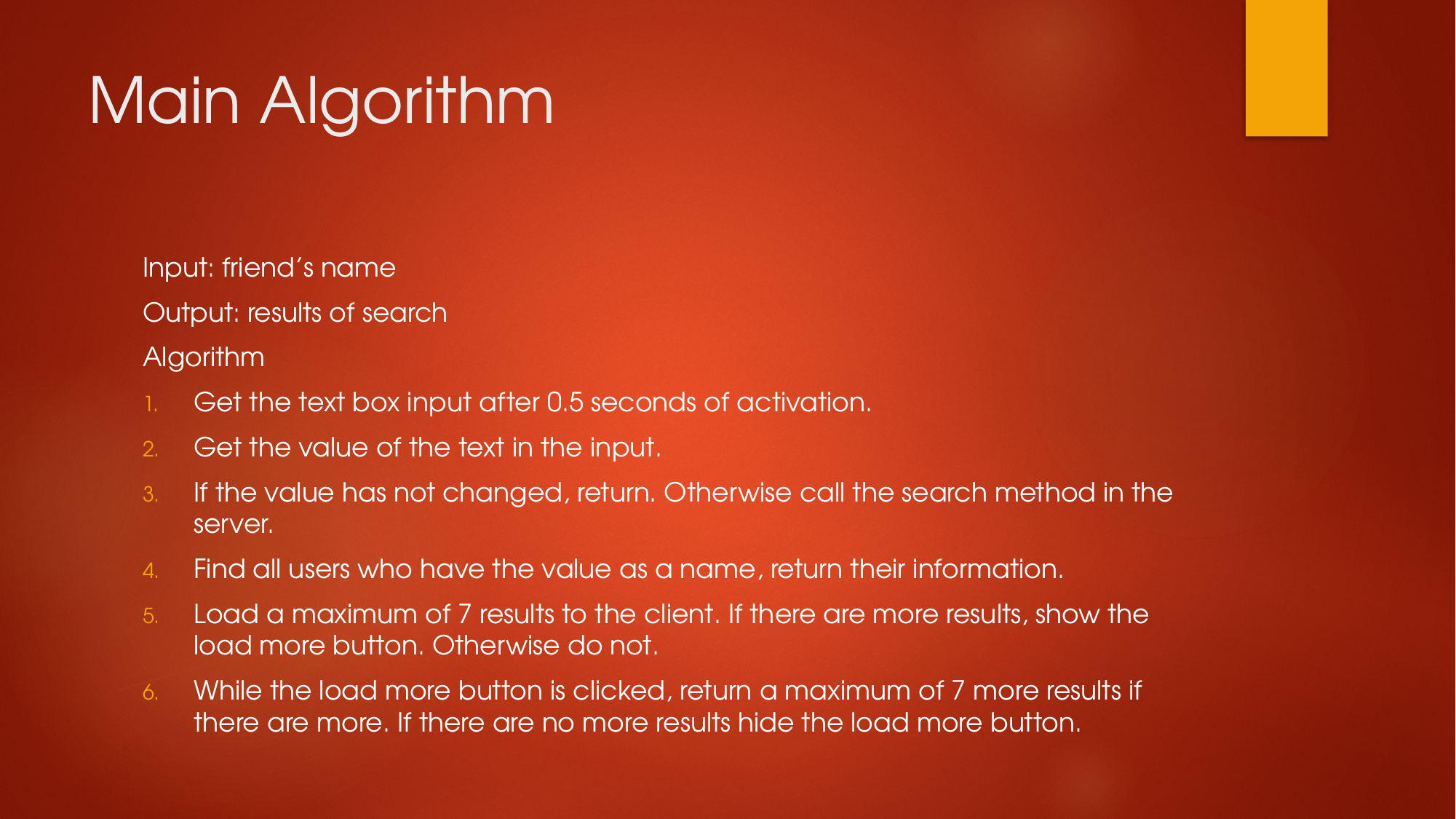

# Main Algorithm
Input: friend’s name
Output: results of search
Algorithm
Get the text box input after 0.5 seconds of activation.
Get the value of the text in the input.
If the value has not changed, return. Otherwise call the search method in the server.
Find all users who have the value as a name, return their information.
Load a maximum of 7 results to the client. If there are more results, show the load more button. Otherwise do not.
While the load more button is clicked, return a maximum of 7 more results if there are more. If there are no more results hide the load more button.